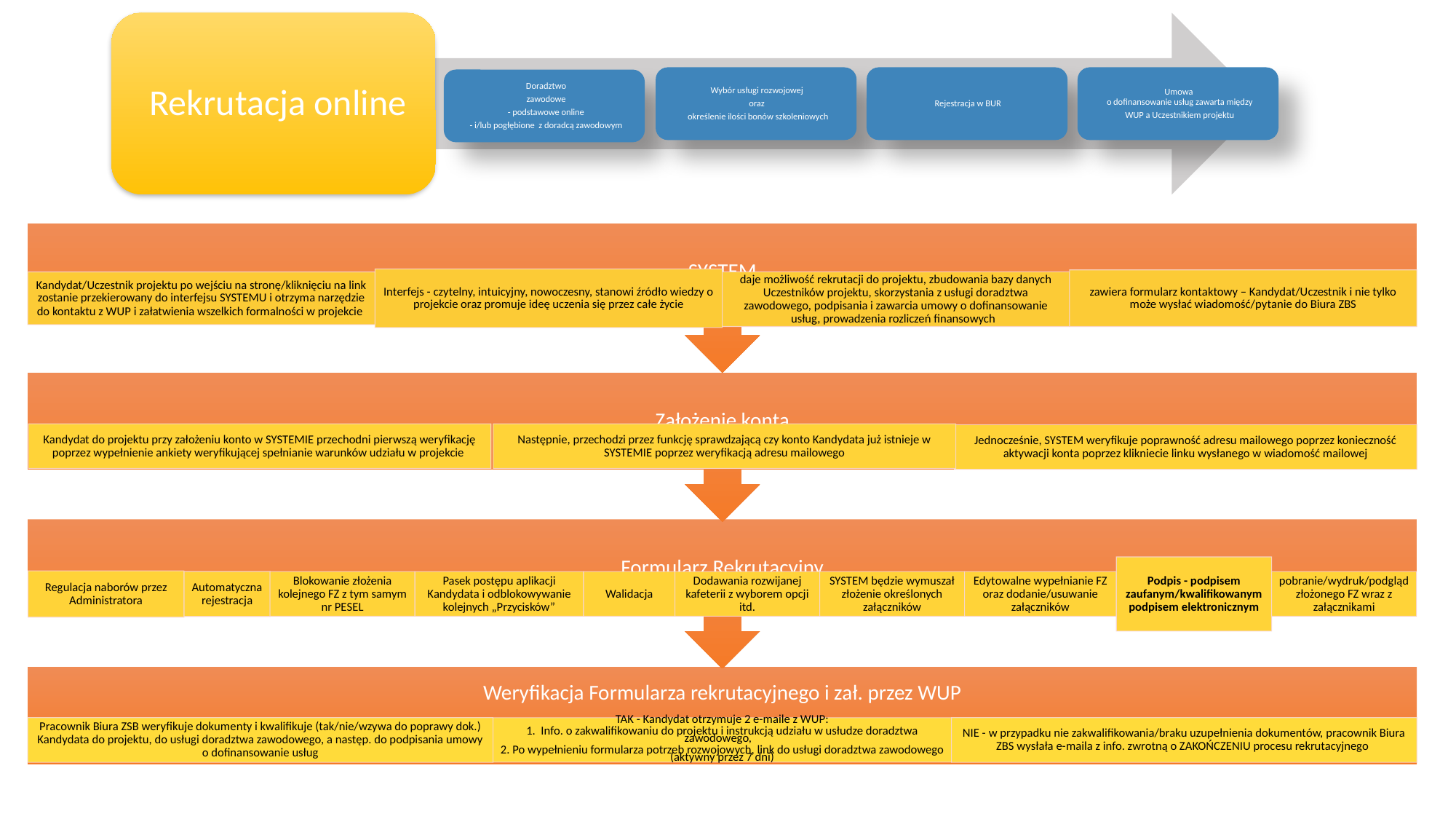

Rekrutacja online
Doradztwo
zawodowe
- podstawowe online
- i/lub pogłębione  z doradcą zawodowym
Wybór usługi rozwojowej
oraz
określenie ilości bonów szkoleniowych
Rejestracja w BUR
Umowa
o dofinansowanie usług zawarta między
WUP a Uczestnikiem projektu
Weryfikacja Formularza rekrutacyjnego i zał. przez WUP
Pracownik Biura ZSB weryfikuje dokumenty i kwalifikuje (tak/nie/wzywa do poprawy dok.) Kandydata do projektu, do usługi doradztwa zawodowego, a następ. do podpisania umowy o dofinansowanie usług
TAK - Kandydat otrzymuje 2 e-maile z WUP:
1.  Info. o zakwalifikowaniu do projektu i instrukcją udziału w usłudze doradztwa zawodowego,
2. Po wypełnieniu formularza potrzeb rozwojowych, link do usługi doradztwa zawodowego (aktywny przez 7 dni)
NIE - w przypadku nie zakwalifikowania/braku uzupełnienia dokumentów, pracownik Biura ZBS wysłała e-maila z info. zwrotną o ZAKOŃCZENIU procesu rekrutacyjnego
Formularz Rekrutacyjny
Regulacja naborów przez Administratora
Automatyczna rejestracja
Blokowanie złożenia kolejnego FZ z tym samym nr PESEL
Pasek postępu aplikacji Kandydata i odblokowywanie kolejnych „Przycisków”
Walidacja
Dodawania rozwijanej kafeterii z wyborem opcji itd.
SYSTEM będzie wymuszał złożenie określonych załączników
Edytowalne wypełnianie FZ oraz dodanie/usuwanie załączników
Podpis - podpisem zaufanym/kwalifikowanym podpisem elektronicznym
pobranie/wydruk/podgląd złożonego FZ wraz z załącznikami
Założenie konta
Kandydat do projektu przy założeniu konto w SYSTEMIE przechodni pierwszą weryfikację poprzez wypełnienie ankiety weryfikującej spełnianie warunków udziału w projekcie
Jednocześnie, SYSTEM weryfikuje poprawność adresu mailowego poprzez konieczność aktywacji konta poprzez klikniecie linku wysłanego w wiadomość mailowej
Następnie, przechodzi przez funkcję sprawdzającą czy konto Kandydata już istnieje w SYSTEMIE poprzez weryfikacją adresu mailowego
SYSTEM
Kandydat/Uczestnik projektu po wejściu na stronę/kliknięciu na link zostanie przekierowany do interfejsu SYSTEMU i otrzyma narzędzie do kontaktu z WUP i załatwienia wszelkich formalności w projekcie
Interfejs - czytelny, intuicyjny, nowoczesny, stanowi źródło wiedzy o projekcie oraz promuje ideę uczenia się przez całe życie
daje możliwość rekrutacji do projektu, zbudowania bazy danych Uczestników projektu, skorzystania z usługi doradztwa zawodowego, podpisania i zawarcia umowy o dofinansowanie usług, prowadzenia rozliczeń finansowych
zawiera formularz kontaktowy – Kandydat/Uczestnik i nie tylko może wysłać wiadomość/pytanie do Biura ZBS